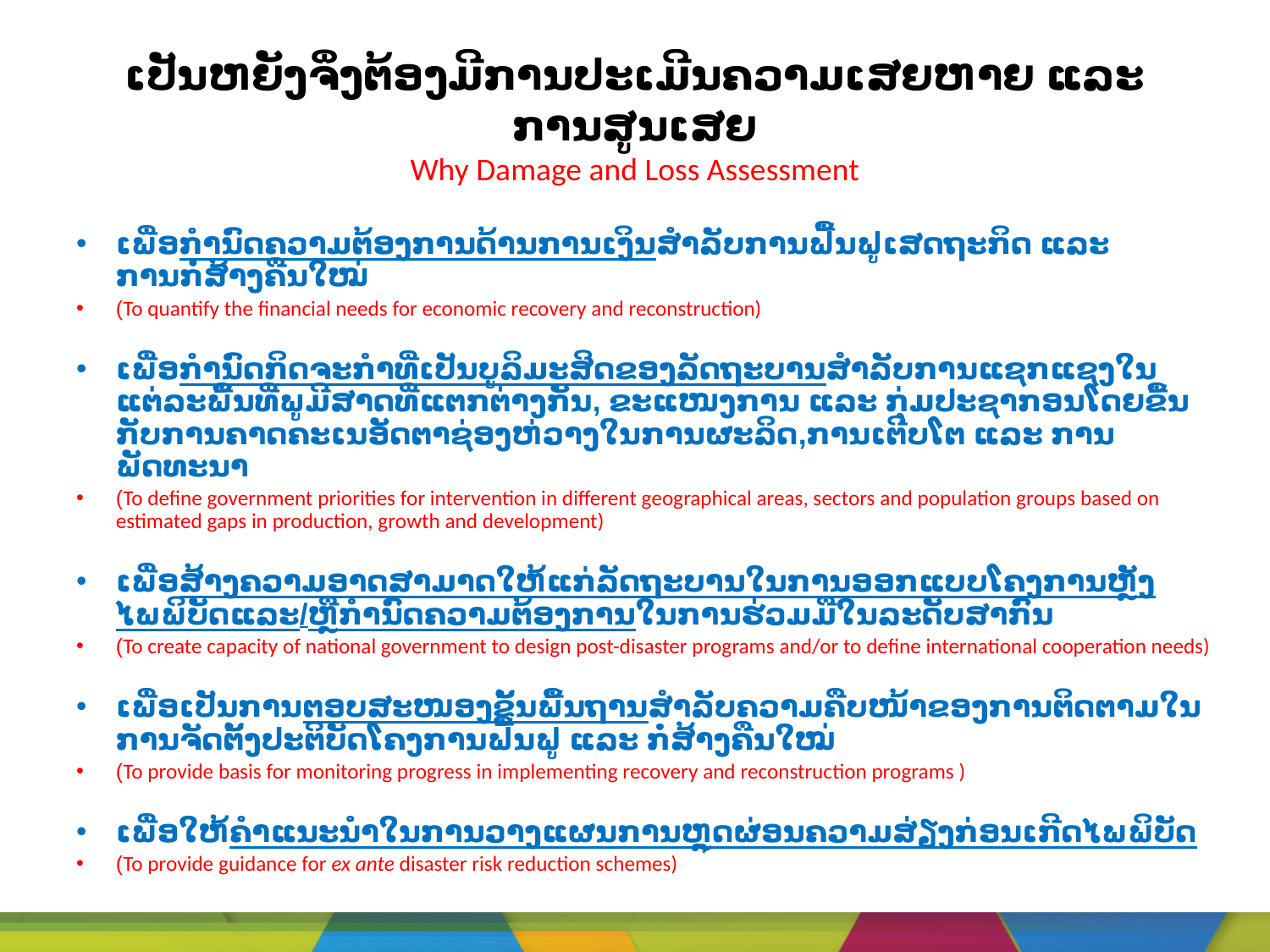

# ເປັນຫຍັງຈິ່ງຕ້ອງມີການປະເມີນຄວາມເສຍຫາຍ ແລະ ການສູນເສຍ Why Damage and Loss Assessment
ເພື່ອກຳນົດຄວາມຕ້ອງການດ້ານການເງິນສຳລັບການຟື້ນຟູເສດຖະກິດ ແລະ ການກໍ່ສ້າງຄືນໃໝ່
(To quantify the financial needs for economic recovery and reconstruction)

ເພື່ອກຳນົດກິດຈະກຳທີ່ເປັນບູລິມະສິດຂອງລັດຖະບານສຳລັບການແຊກແຊງໃນແຕ່ລະພື້ນທີ່ພູມີສາດທີ່ແຕກຕ່າງກັນ, ຂະແໜງການ ແລະ ກຸ່ມປະຊາກອນໂດຍຂື້ນກັບການຄາດຄະເນອັດຕາຊ່ອງຫ່ວາງໃນການຜະລິດ,ການເຕີບໂຕ ແລະ ການພັດທະນາ
(To define government priorities for intervention in different geographical areas, sectors and population groups based on estimated gaps in production, growth and development)

ເພື່ອສ້າງຄວາມອາດສາມາດໃຫ້ແກ່ລັດຖະບານໃນການອອກແບບໂຄງການຫຼັງໄພພິບັດແລະ/ຫຼືກຳນົດຄວາມຕ້ອງການໃນການຮ່ວມມືໃນລະດັບສາກົນ
(To create capacity of national government to design post-disaster programs and/or to define international cooperation needs)

ເພື່ອເປັນການຕອບສະໜອງຂັ້ນພື້ນຖານສຳລັບຄວາມຄືບໜ້າຂອງການຕິດຕາມໃນການຈັດຕັ້ງປະຕິບັດໂຄງການຟື້ນຟູ ແລະ ກໍ່ສ້າງຄືນໃໝ່
(To provide basis for monitoring progress in implementing recovery and reconstruction programs )

ເພື່ອໃຫ້ຄຳແນະນຳໃນການວາງແຜນການຫຼຸດຜ່ອນຄວາມສ່ຽງກ່ອນເກີດໄພພິບັດ
(To provide guidance for ex ante disaster risk reduction schemes)